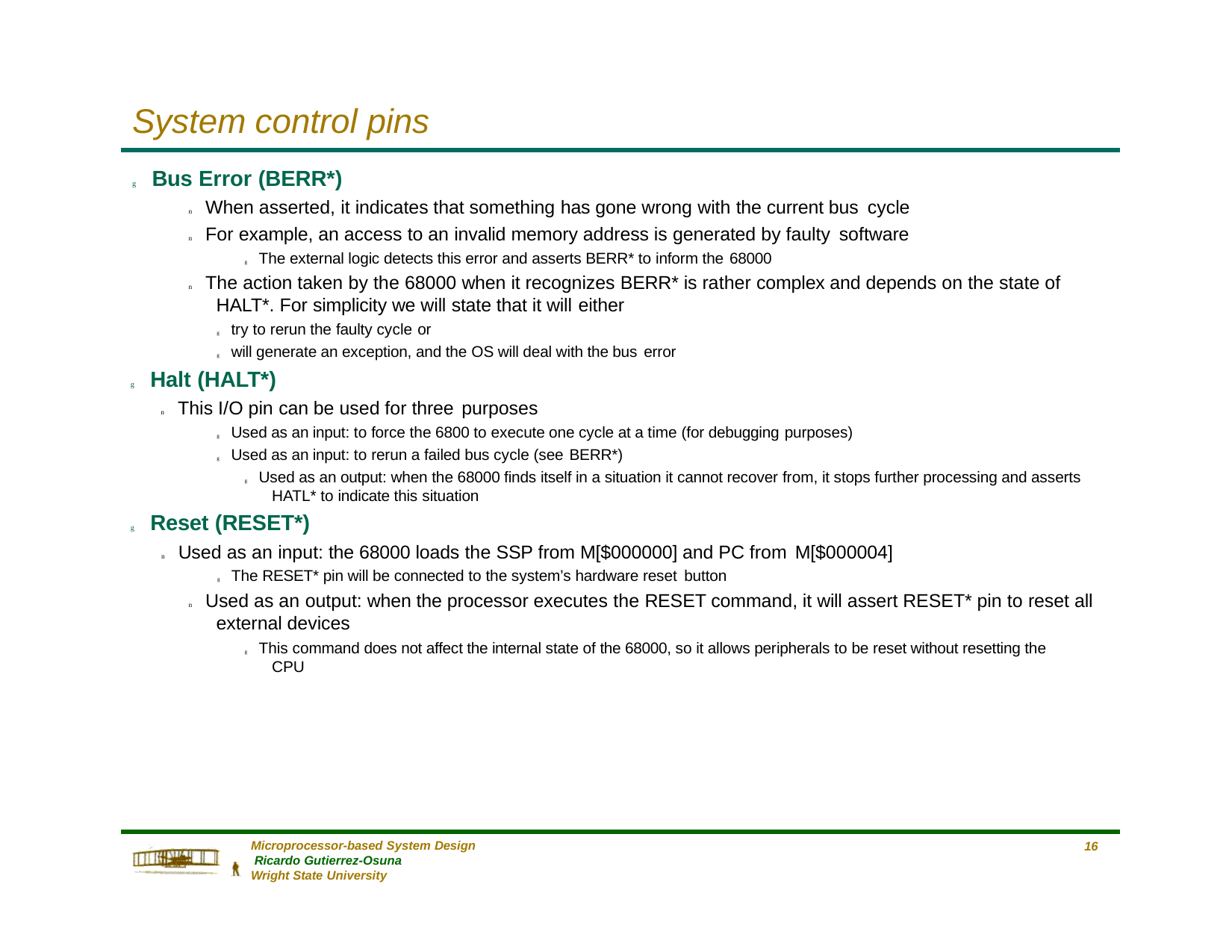

# System control pins
g Bus Error (BERR*)
n When asserted, it indicates that something has gone wrong with the current bus cycle
n For example, an access to an invalid memory address is generated by faulty software
g The external logic detects this error and asserts BERR* to inform the 68000
n The action taken by the 68000 when it recognizes BERR* is rather complex and depends on the state of  HALT*. For simplicity we will state that it will either
g try to rerun the faulty cycle or
g will generate an exception, and the OS will deal with the bus error
g Halt (HALT*)
n This I/O pin can be used for three purposes
g Used as an input: to force the 6800 to execute one cycle at a time (for debugging purposes)
g Used as an input: to rerun a failed bus cycle (see BERR*)
g Used as an output: when the 68000 finds itself in a situation it cannot recover from, it stops further processing and asserts  HATL* to indicate this situation
g Reset (RESET*)
n Used as an input: the 68000 loads the SSP from M[$000000] and PC from M[$000004]
g The RESET* pin will be connected to the system’s hardware reset button
n Used as an output: when the processor executes the RESET command, it will assert RESET* pin to reset all  external devices
g This command does not affect the internal state of the 68000, so it allows peripherals to be reset without resetting the  CPU
Microprocessor-based System Design  Ricardo Gutierrez-Osuna
Wright State University
16